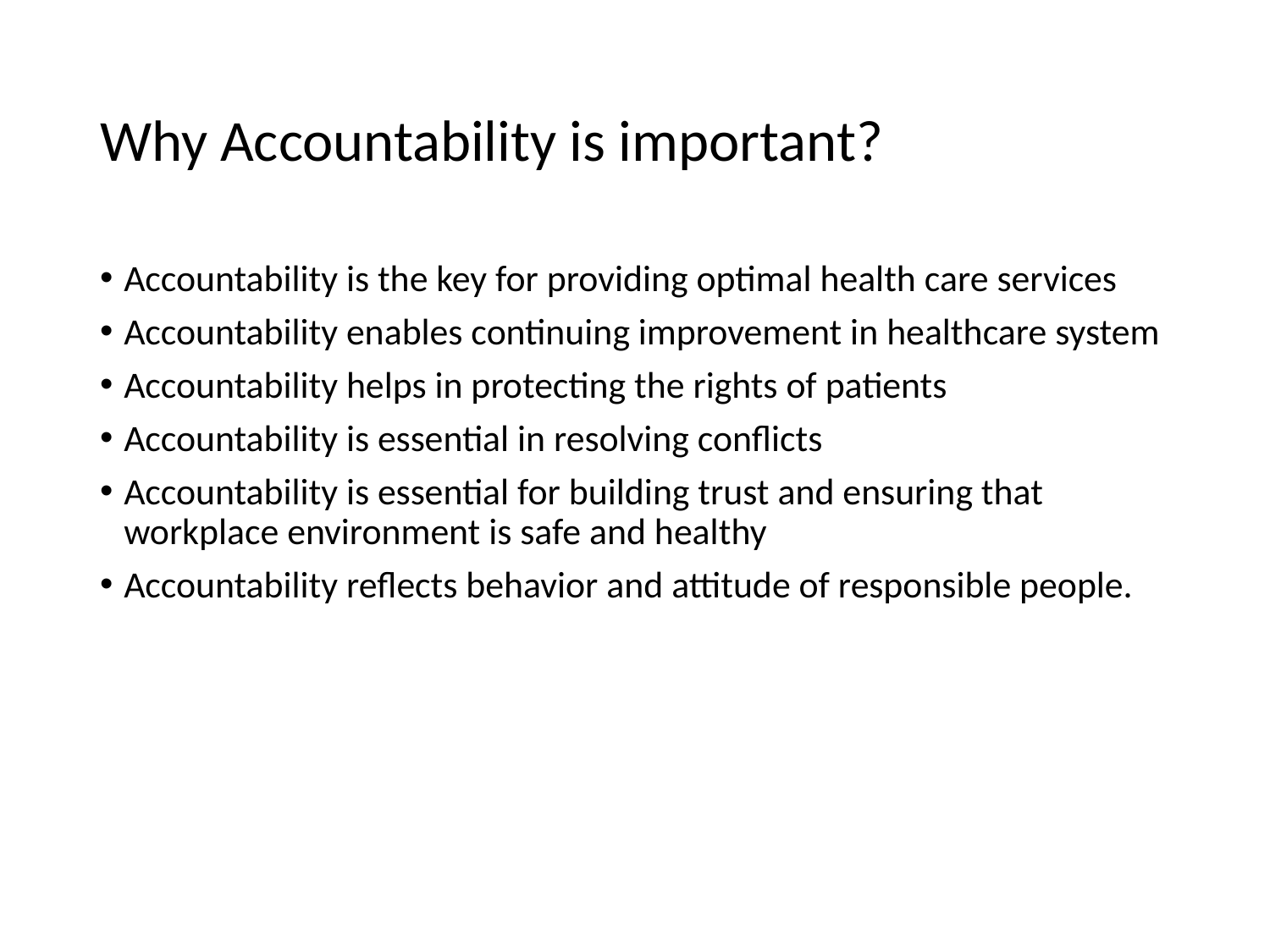

# Why Accountability is important?
Accountability is the key for providing optimal health care services
Accountability enables continuing improvement in healthcare system
Accountability helps in protecting the rights of patients
Accountability is essential in resolving conflicts
Accountability is essential for building trust and ensuring that workplace environment is safe and healthy
Accountability reflects behavior and attitude of responsible people.